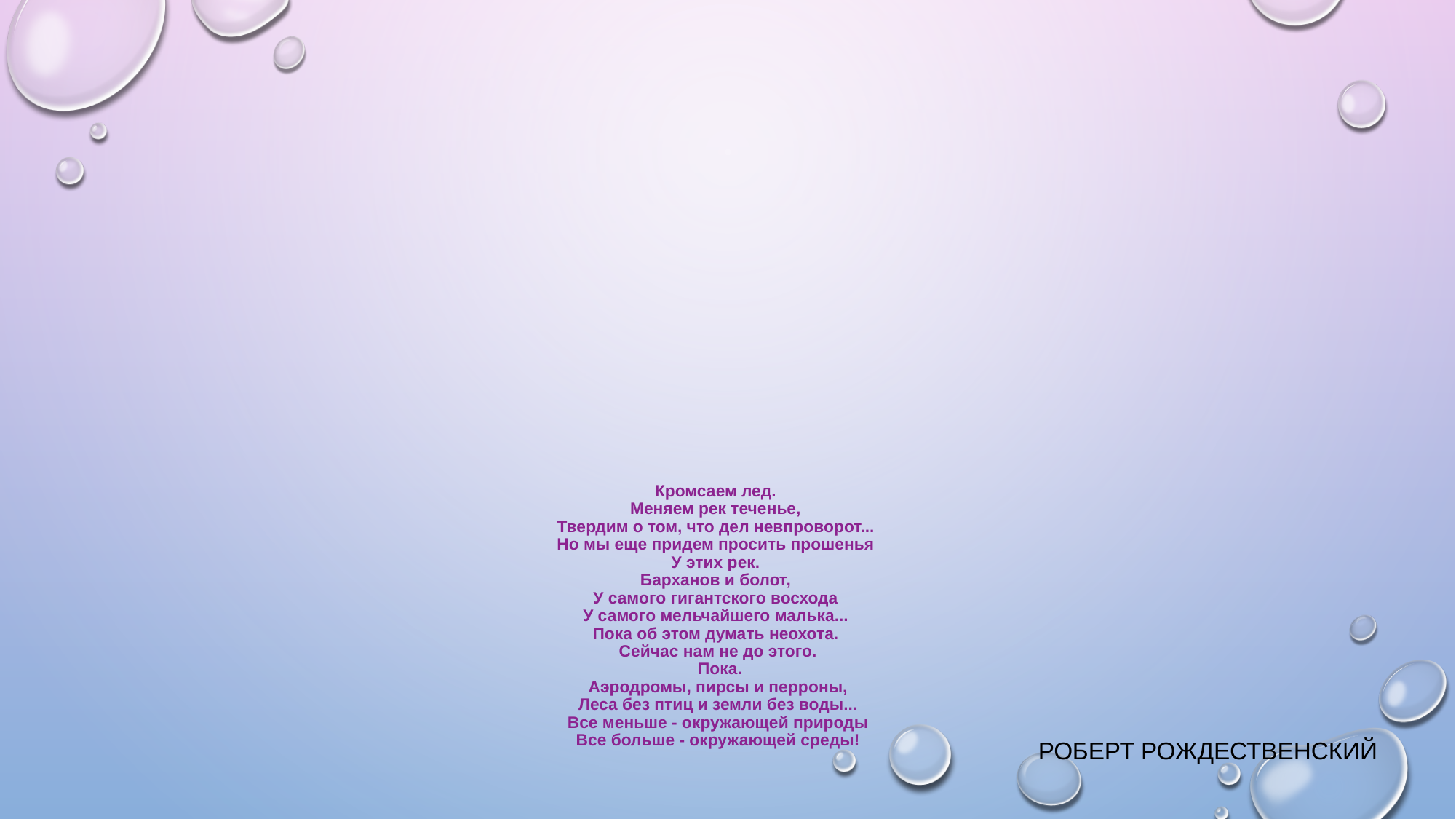

# Кромсаем лед. Меняем рек теченье, Твердим о том, что дел невпроворот... Но мы еще придем просить прошенья У этих рек. Барханов и болот, У самого гигантского восхода У самого мельчайшего малька... Пока об этом думать неохота. Сейчас нам не до этого. Пока. Аэродромы, пирсы и перроны, Леса без птиц и земли без воды... Все меньше - окружающей природы Все больше - окружающей среды!
Роберт Рождественский